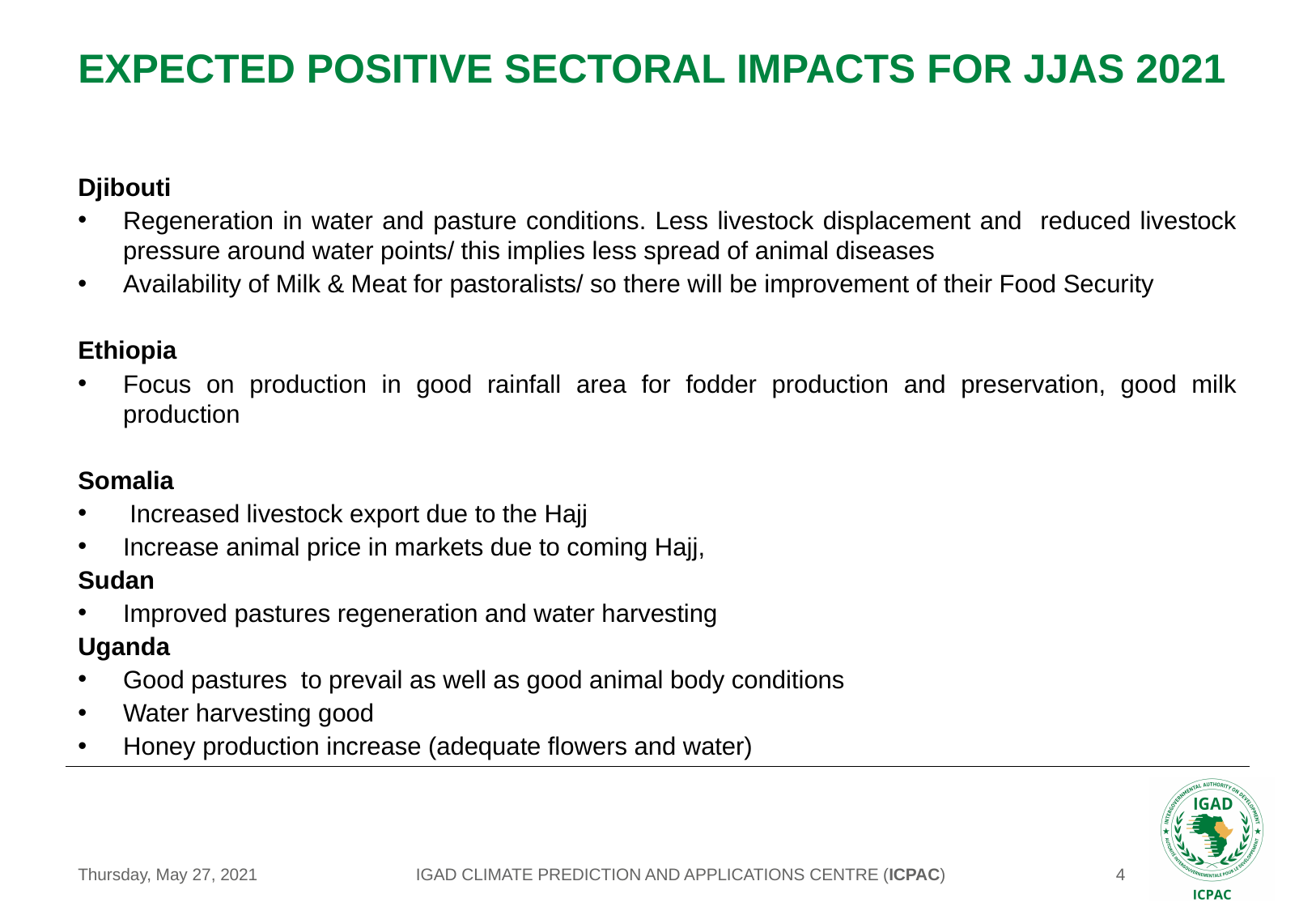

# EXPECTED POSITIVE SECTORAL IMPACTS FOR JJAS 2021
Djibouti
Regeneration in water and pasture conditions. Less livestock displacement and  reduced livestock pressure around water points/ this implies less spread of animal diseases
Availability of Milk & Meat for pastoralists/ so there will be improvement of their Food Security

Ethiopia
Focus on production in good rainfall area for fodder production and preservation, good milk production

Somalia
 Increased livestock export due to the Hajj
Increase animal price in markets due to coming Hajj,
Sudan
Improved pastures regeneration and water harvesting
Uganda
Good pastures  to prevail as well as good animal body conditions
Water harvesting good
Honey production increase (adequate flowers and water)

IGAD CLIMATE PREDICTION AND APPLICATIONS CENTRE (ICPAC)
Thursday, May 27, 2021
4